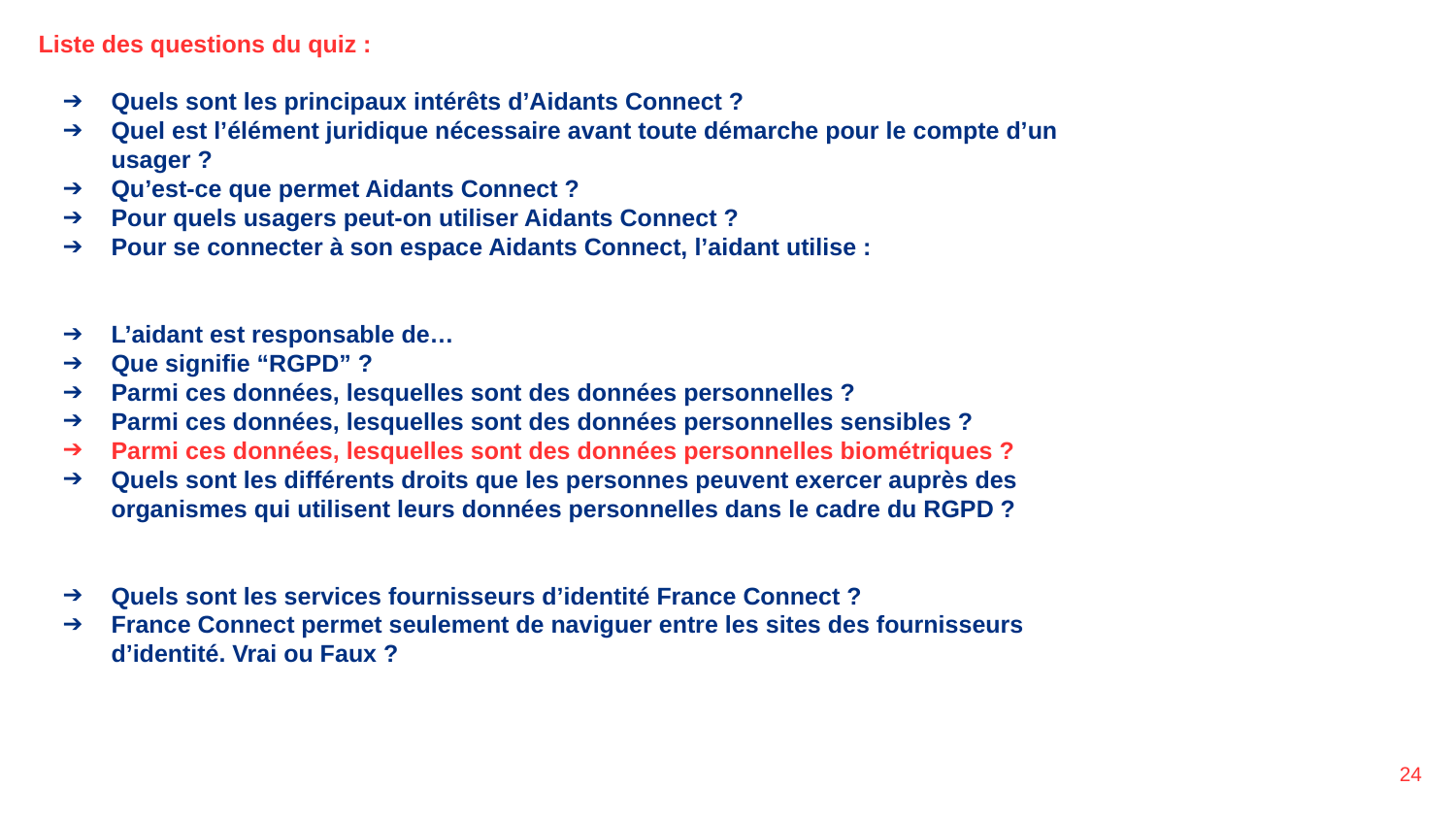

Liste des questions du quiz :

Quels sont les principaux intérêts d’Aidants Connect ?
Quel est l’élément juridique nécessaire avant toute démarche pour le compte d’un usager ?
Qu’est-ce que permet Aidants Connect ?
Pour quels usagers peut-on utiliser Aidants Connect ?
Pour se connecter à son espace Aidants Connect, l’aidant utilise :

L’aidant est responsable de…
Que signifie “RGPD” ?
Parmi ces données, lesquelles sont des données personnelles ?
Parmi ces données, lesquelles sont des données personnelles sensibles ?
Parmi ces données, lesquelles sont des données personnelles biométriques ?
Quels sont les différents droits que les personnes peuvent exercer auprès des organismes qui utilisent leurs données personnelles dans le cadre du RGPD ?

Quels sont les services fournisseurs d’identité France Connect ?
France Connect permet seulement de naviguer entre les sites des fournisseurs d’identité. Vrai ou Faux ?

24